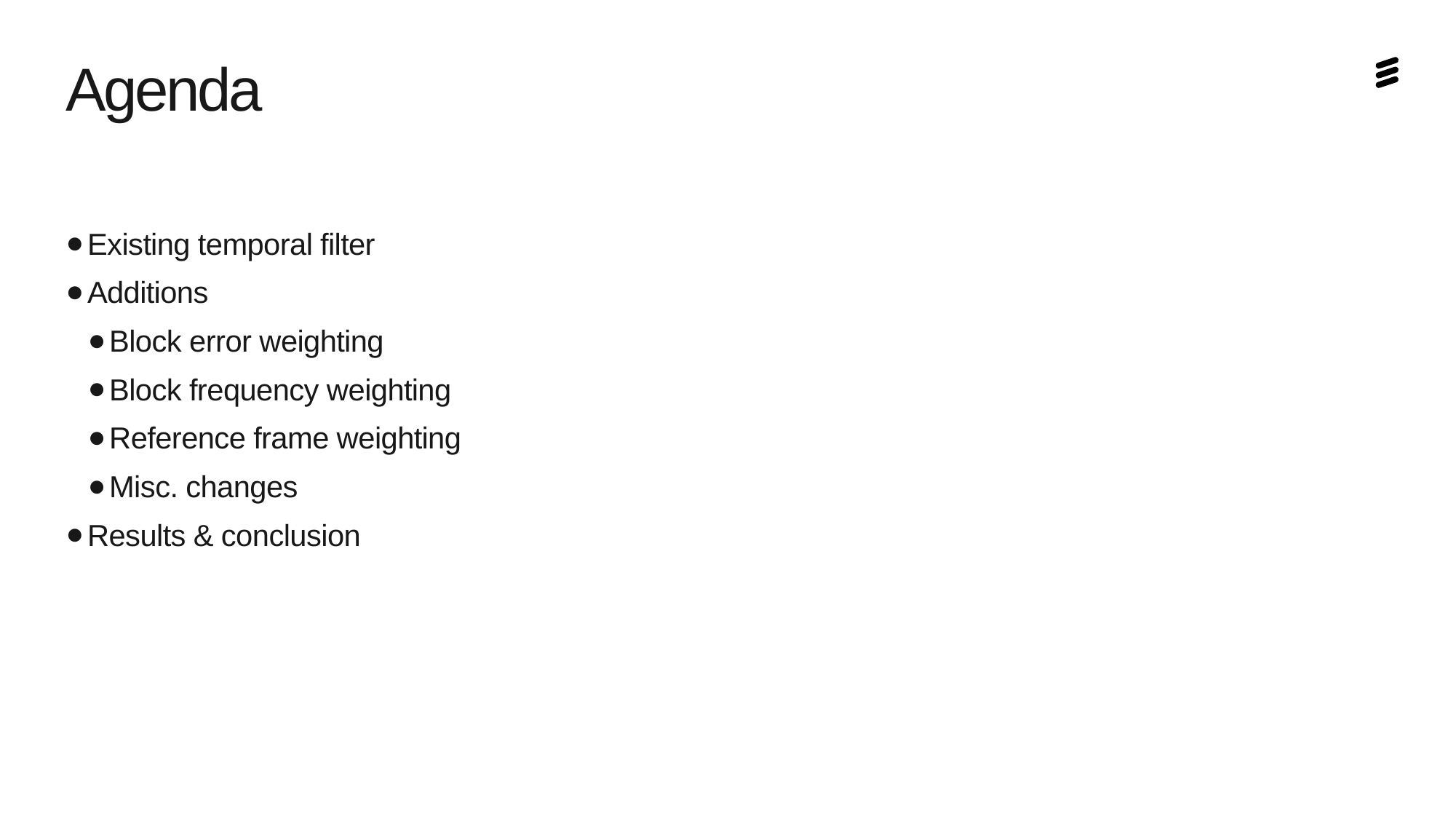

# Agenda
Existing temporal filter
Additions
Block error weighting
Block frequency weighting
Reference frame weighting
Misc. changes
Results & conclusion